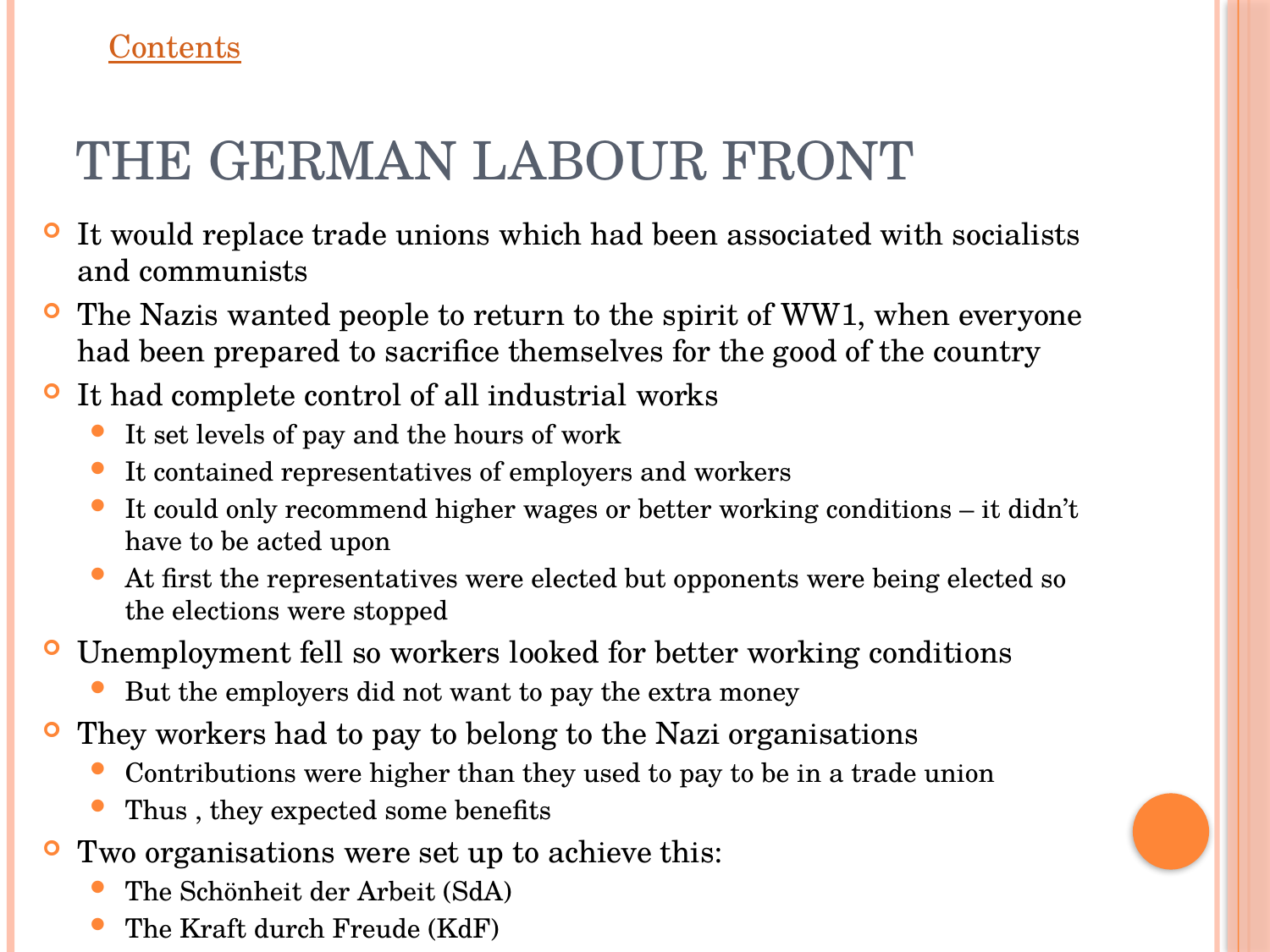

# The German Labour Front
It would replace trade unions which had been associated with socialists and communists
The Nazis wanted people to return to the spirit of WW1, when everyone had been prepared to sacrifice themselves for the good of the country
It had complete control of all industrial works
It set levels of pay and the hours of work
It contained representatives of employers and workers
It could only recommend higher wages or better working conditions – it didn’t have to be acted upon
At first the representatives were elected but opponents were being elected so the elections were stopped
Unemployment fell so workers looked for better working conditions
But the employers did not want to pay the extra money
They workers had to pay to belong to the Nazi organisations
Contributions were higher than they used to pay to be in a trade union
Thus , they expected some benefits
Two organisations were set up to achieve this:
The Schönheit der Arbeit (SdA)
The Kraft durch Freude (KdF)